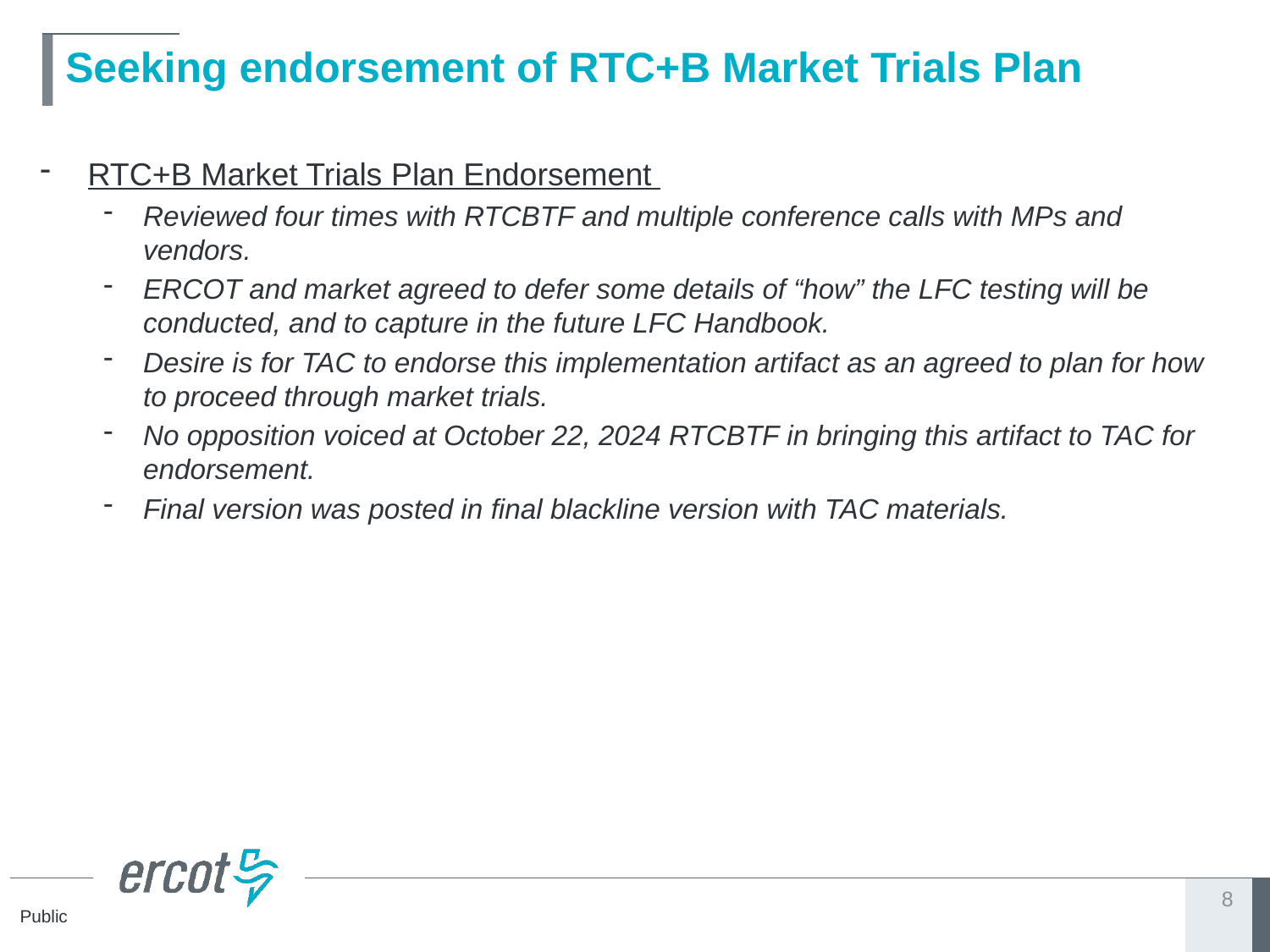

# Seeking endorsement of RTC+B Market Trials Plan
RTC+B Market Trials Plan Endorsement
Reviewed four times with RTCBTF and multiple conference calls with MPs and vendors.
ERCOT and market agreed to defer some details of “how” the LFC testing will be conducted, and to capture in the future LFC Handbook.
Desire is for TAC to endorse this implementation artifact as an agreed to plan for how to proceed through market trials.
No opposition voiced at October 22, 2024 RTCBTF in bringing this artifact to TAC for endorsement.
Final version was posted in final blackline version with TAC materials.